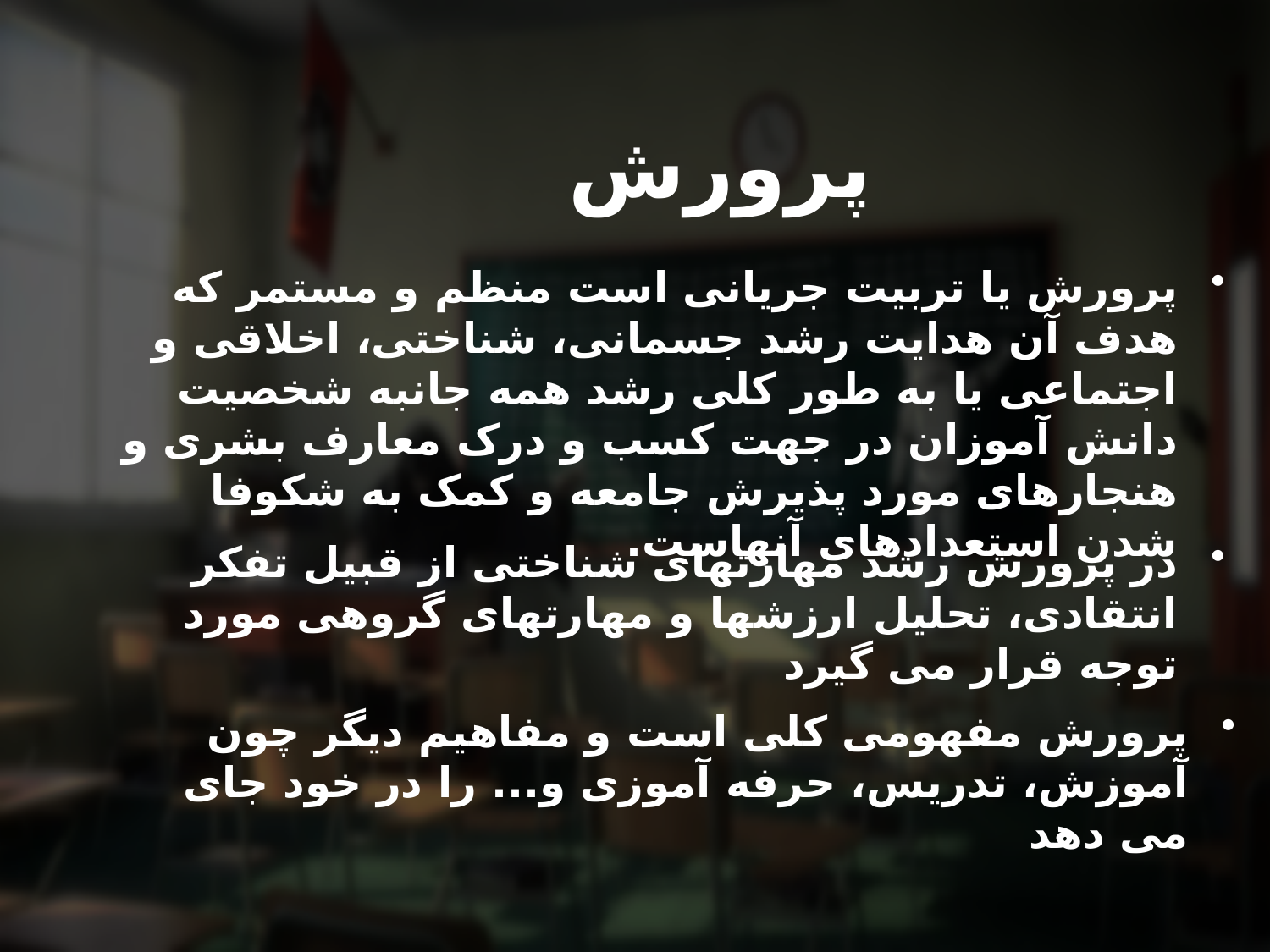

پرورش
پرورش یا تربیت جریانی است منظم و مستمر که هدف آن هدایت رشد جسمانی، شناختی، اخلاقی و اجتماعی یا به طور کلی رشد همه جانبه شخصیت دانش آموزان در جهت کسب و درک معارف بشری و هنجارهای مورد پذیرش جامعه و کمک به شکوفا شدن استعدادهای آنهاست.
در پرورش رشد مهارتهای شناختی از قبیل تفکر انتقادی، تحلیل ارزشها و مهارتهای گروهی مورد توجه قرار می گیرد
پرورش مفهومی کلی است و مفاهیم دیگر چون آموزش، تدریس، حرفه آموزی و... را در خود جای می دهد